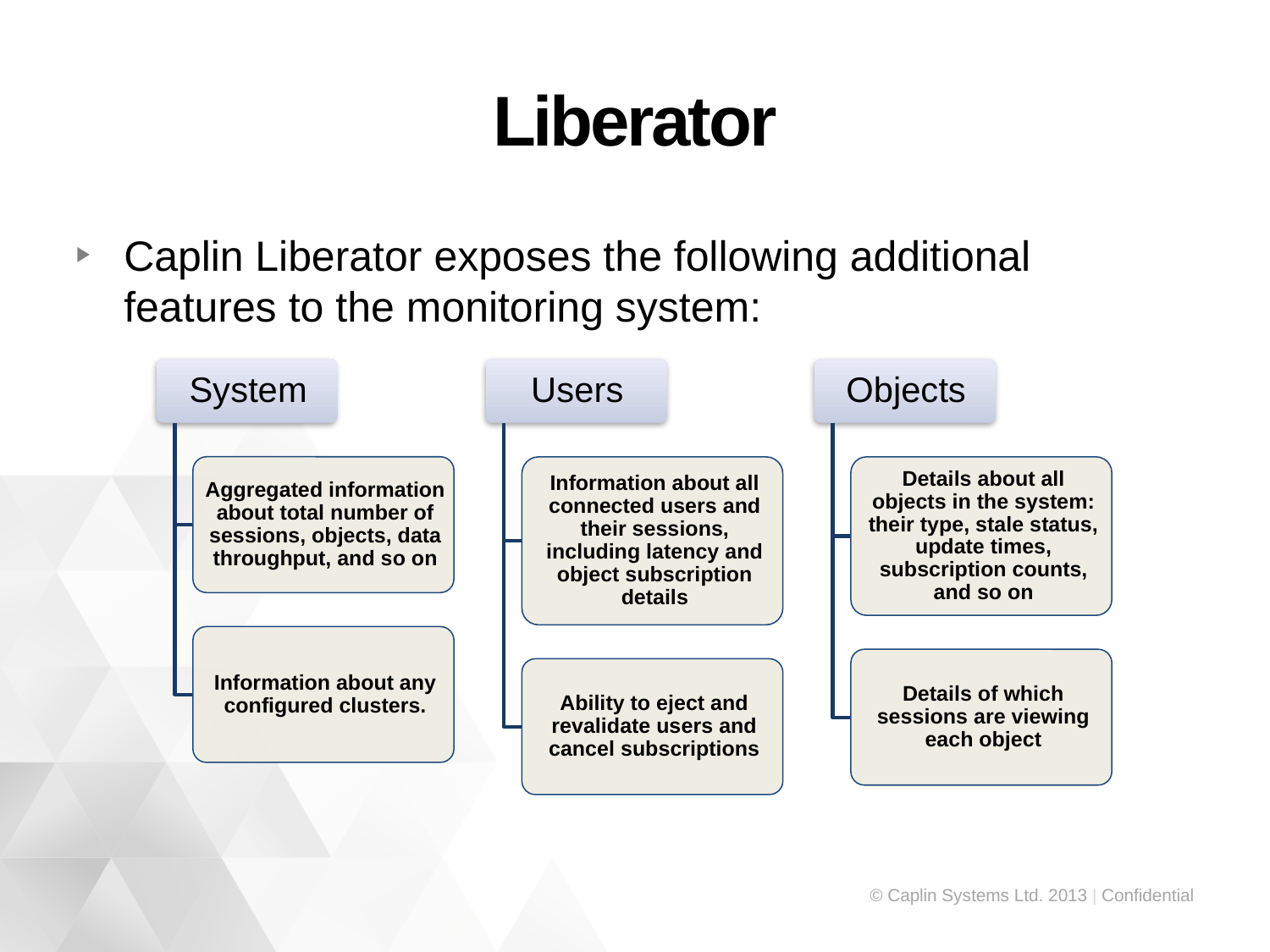

# Liberator
Caplin Liberator exposes the following additional features to the monitoring system:

System
Aggregated information about total number of sessions, objects, data throughput, and so on
Information about any configured clusters.
Users
Information about all connected users and their sessions, including latency and object subscription details
Ability to eject and revalidate users and cancel subscriptions
Objects
Details about all objects in the system: their type, stale status, update times, subscription counts, and so on
Details of which sessions are viewing each object